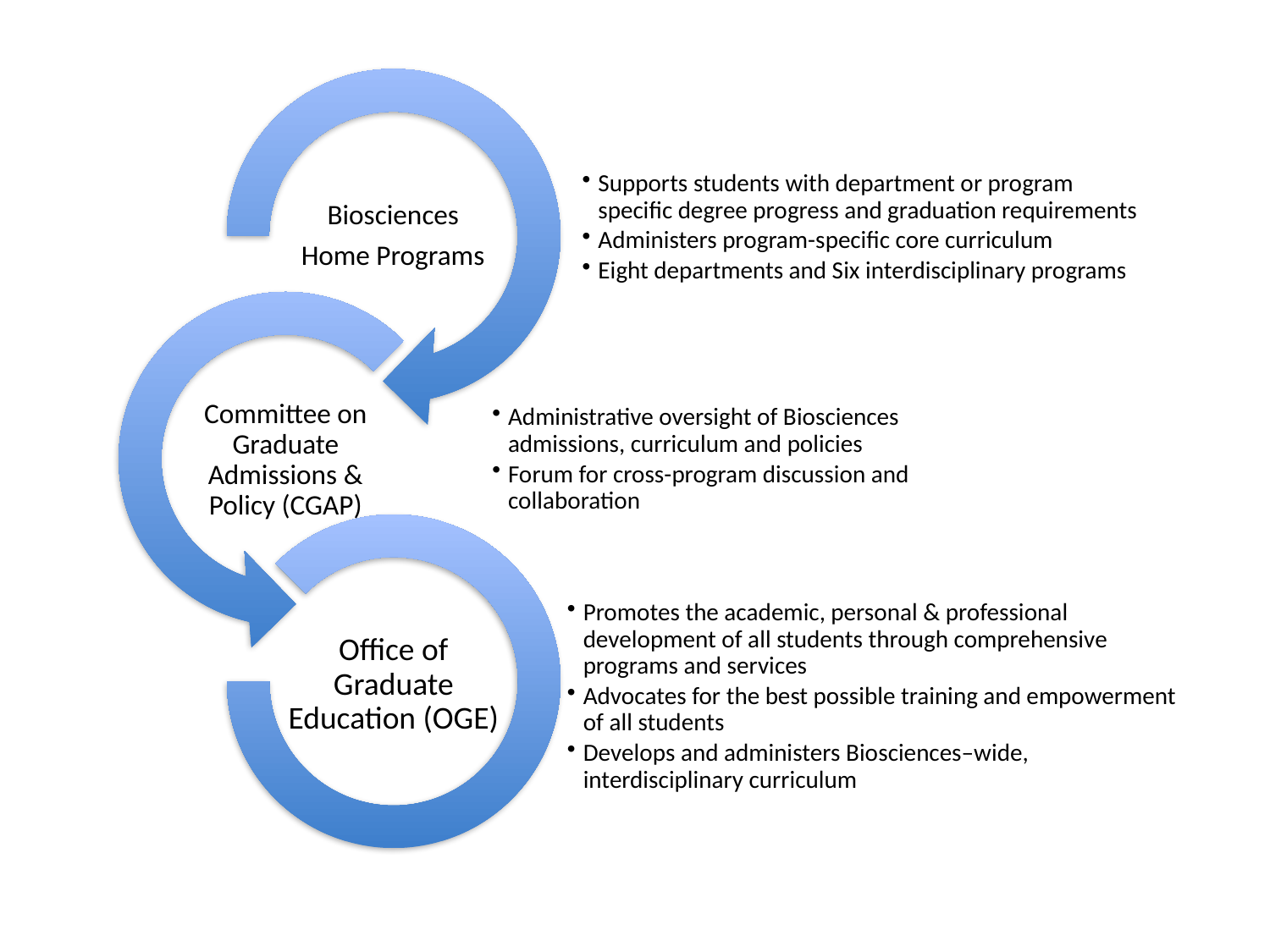

Supports students with department or program specific degree progress and graduation requirements
Administers program-specific core curriculum
Eight departments and Six interdisciplinary programs

Biosciences
Home Programs
Administrative oversight of Biosciences admissions, curriculum and policies
Forum for cross-program discussion and collaboration
Committee on Graduate Admissions & Policy (CGAP)
Promotes the academic, personal & professional development of all students through comprehensive programs and services
Advocates for the best possible training and empowerment of all students
Develops and administers Biosciences–wide,  interdisciplinary curriculum
Office of Graduate Education (OGE)